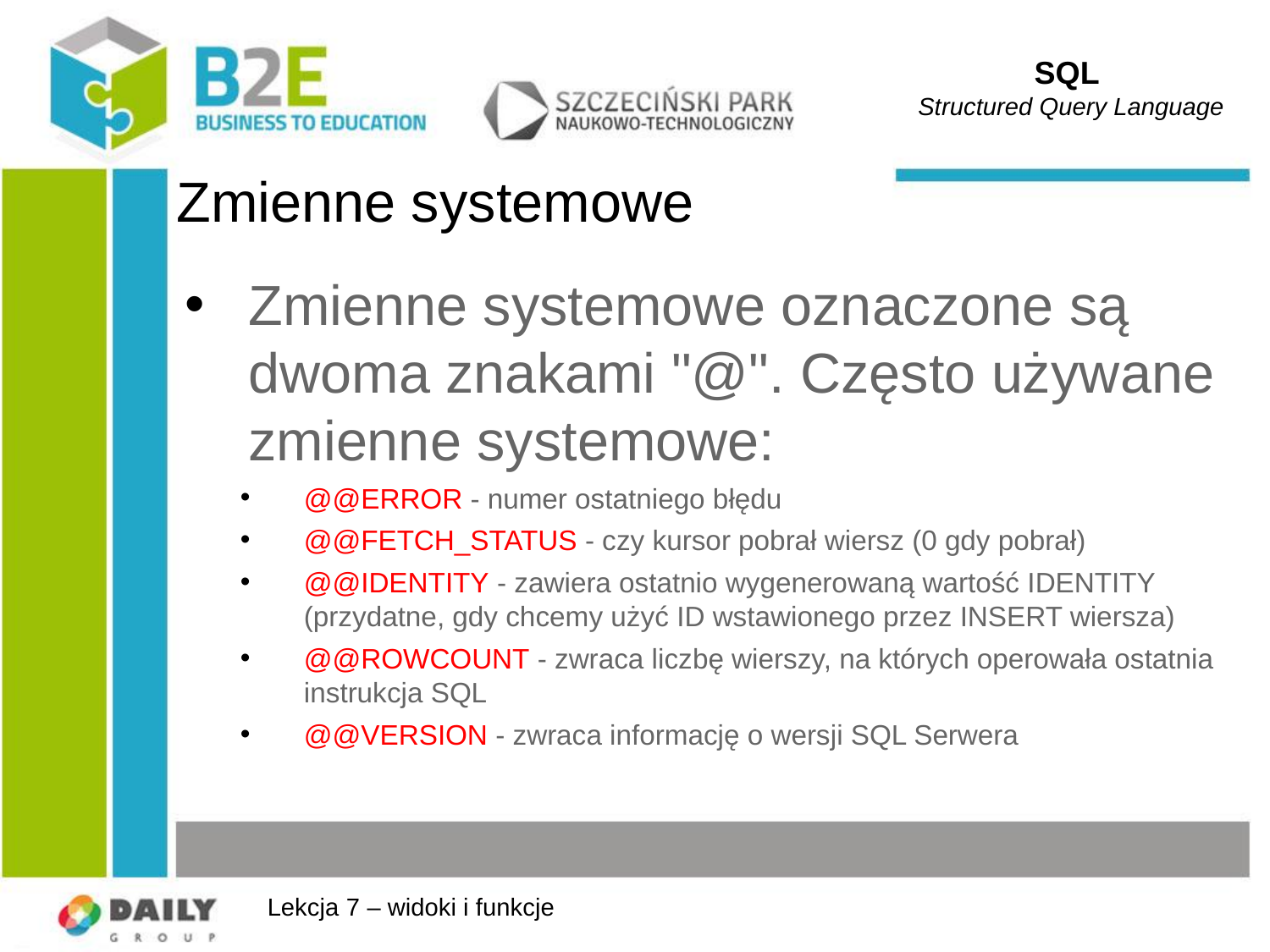

SQL
Structured Query Language
# Zmienne systemowe
Zmienne systemowe oznaczone są dwoma znakami "@". Często używane zmienne systemowe:
@@ERROR - numer ostatniego błędu
@@FETCH_STATUS - czy kursor pobrał wiersz (0 gdy pobrał)
@@IDENTITY - zawiera ostatnio wygenerowaną wartość IDENTITY (przydatne, gdy chcemy użyć ID wstawionego przez INSERT wiersza)
@@ROWCOUNT - zwraca liczbę wierszy, na których operowała ostatnia instrukcja SQL
@@VERSION - zwraca informację o wersji SQL Serwera
Lekcja 7 – widoki i funkcje